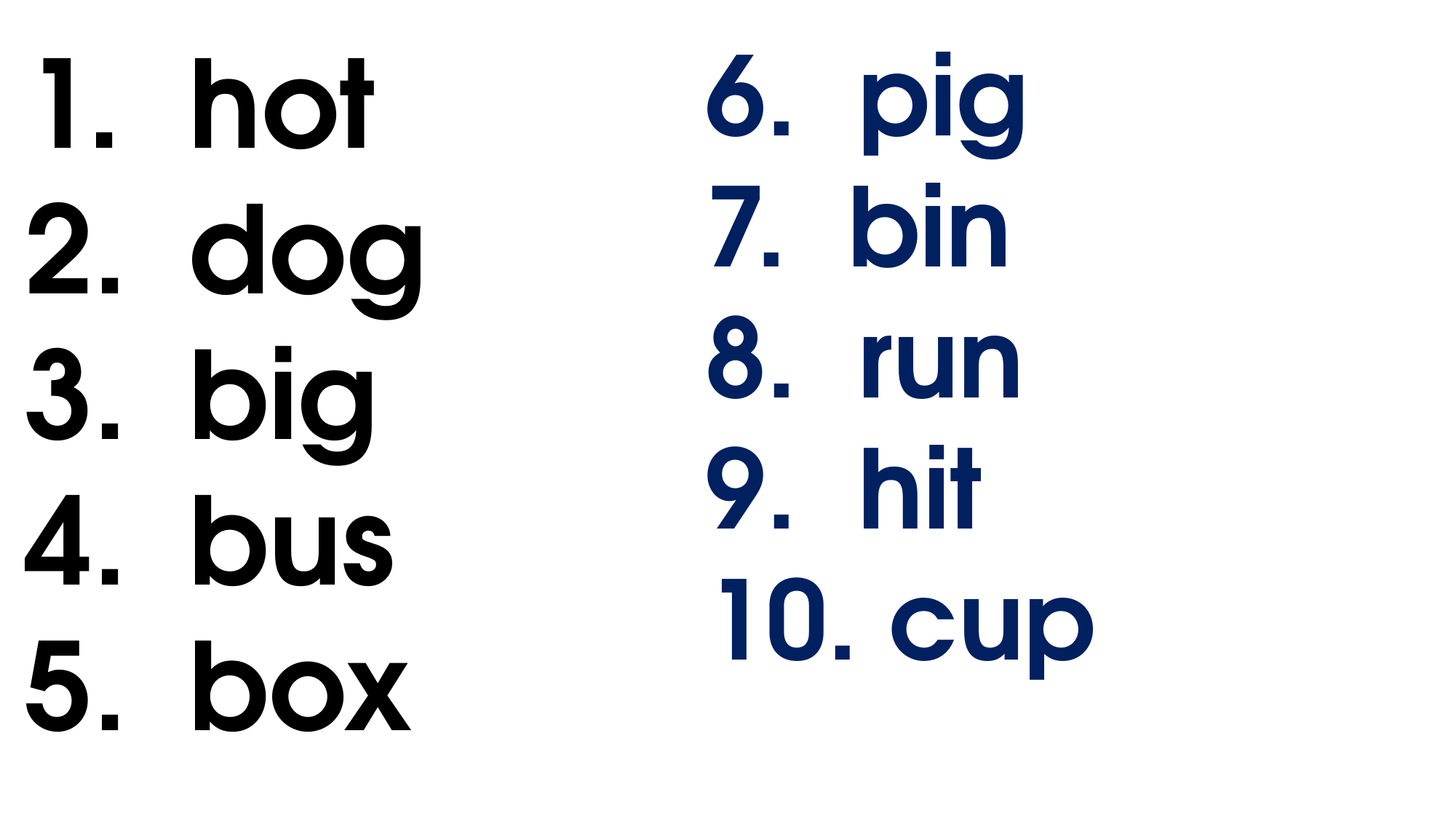

hot
dog
big
bus
box
6.  pig
7.  bin
8.  run
9.  hit
10. cup